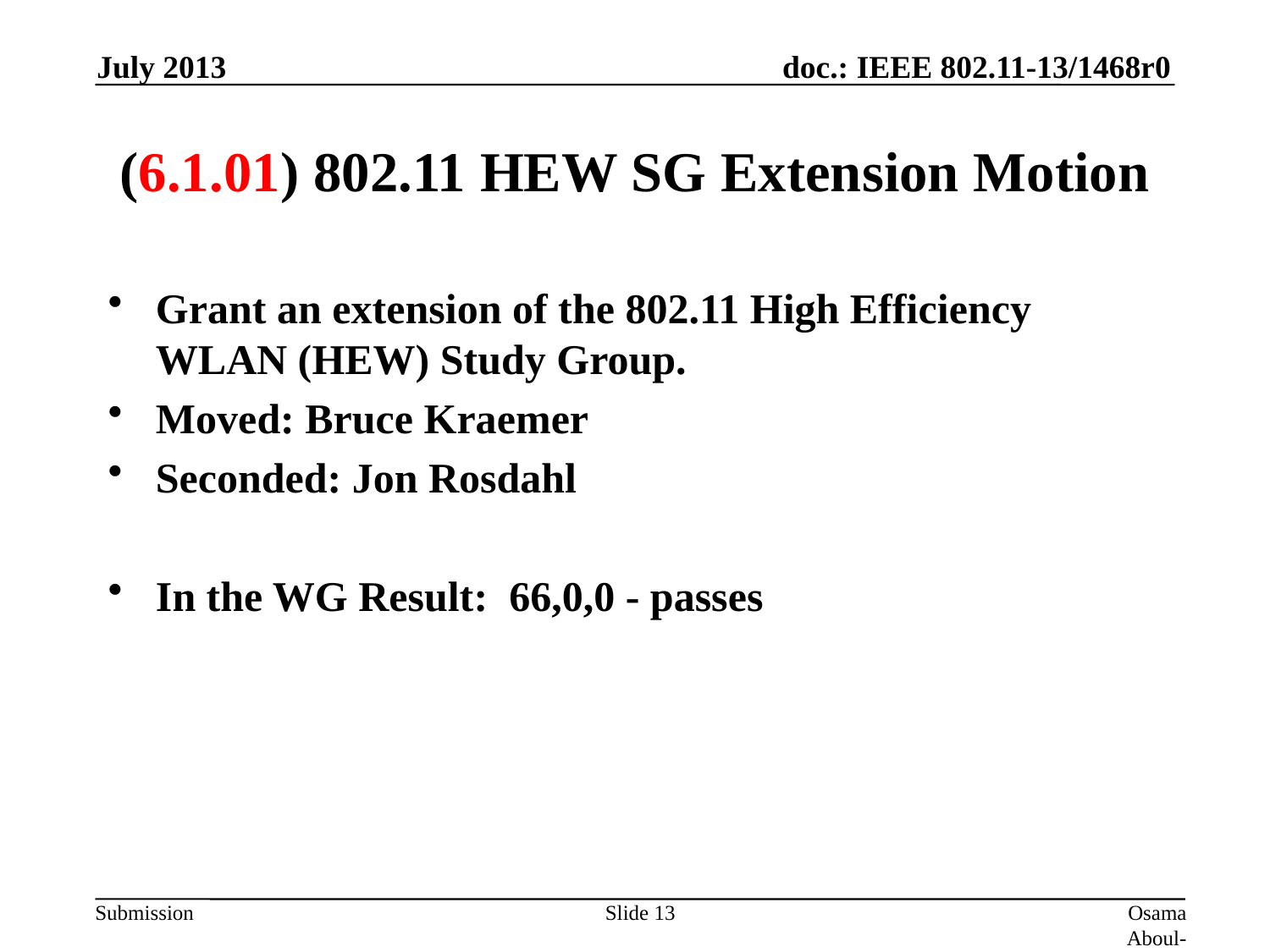

July 2013
# (6.1.01) 802.11 HEW SG Extension Motion
Grant an extension of the 802.11 High Efficiency WLAN (HEW) Study Group.
Moved: Bruce Kraemer
Seconded: Jon Rosdahl

In the WG Result:  66,0,0 - passes

Slide 13
Osama Aboul-Magd (Huawei Technologies)